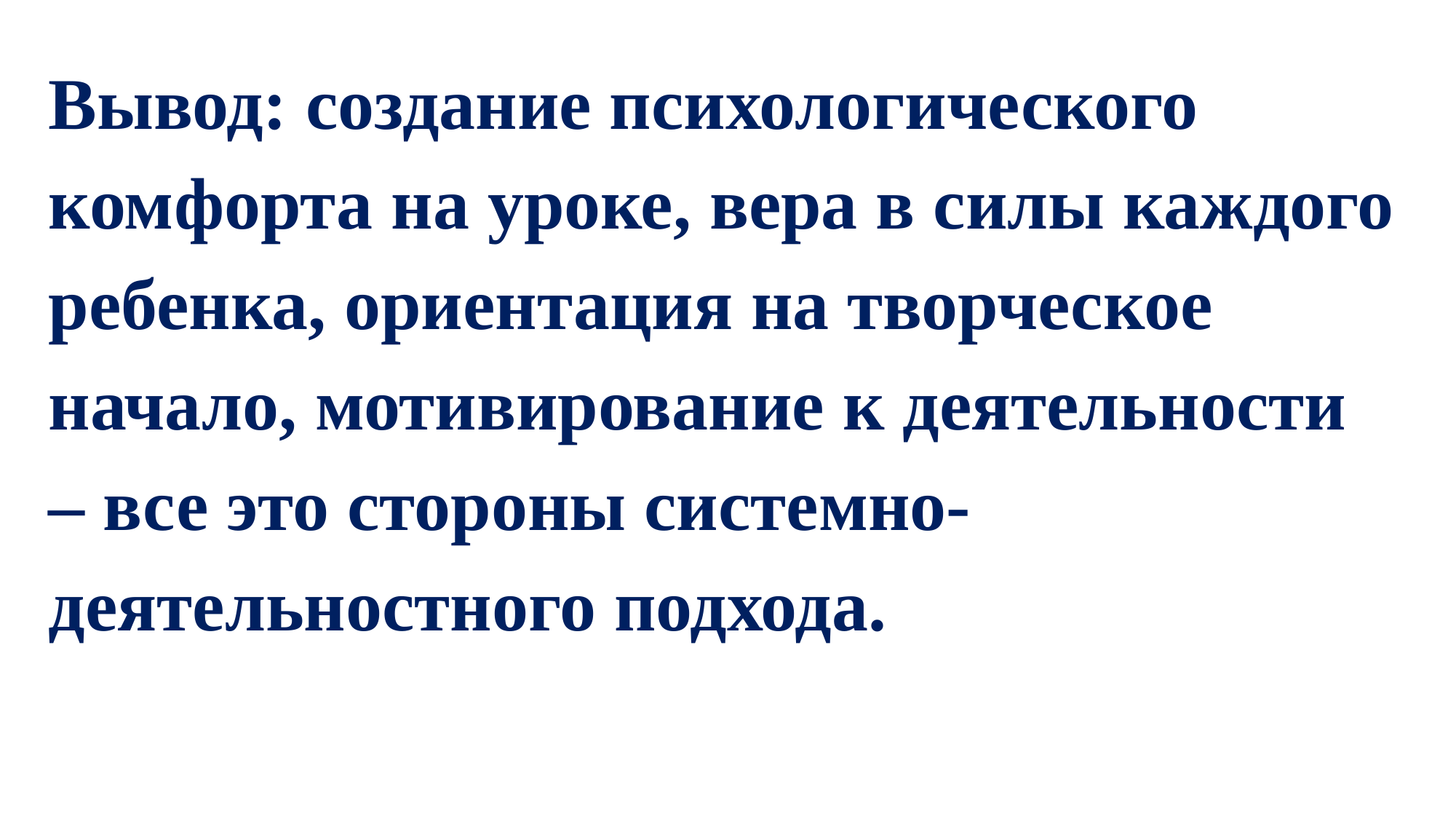

# Вывод: создание психологического комфорта на уроке, вера в силы каждого ребенка, ориентация на творческое начало, мотивирование к деятельности – все это стороны системно-деятельностного подхода.